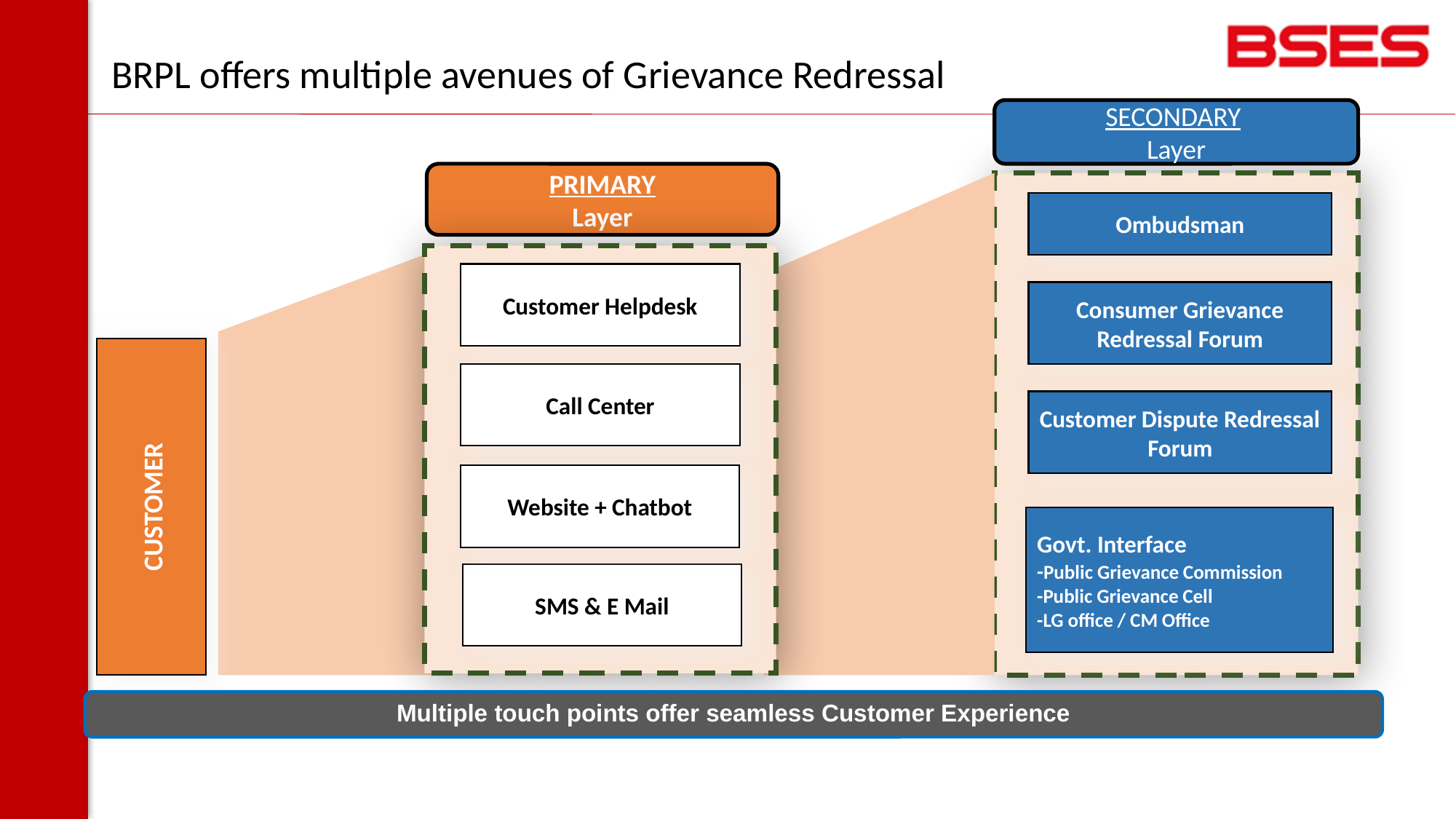

BRPL offers multiple avenues of Grievance Redressal

SECONDARY
Layer
PRIMARY
Layer

Ombudsman

Customer Helpdesk
Consumer Grievance Redressal Forum
Call Center
Customer Dispute Redressal Forum
CUSTOMER
Website + Chatbot
Govt. Interface
-Public Grievance Commission
-Public Grievance Cell
-LG office / CM Office
SMS & E Mail
Multiple touch points offer seamless Customer Experience